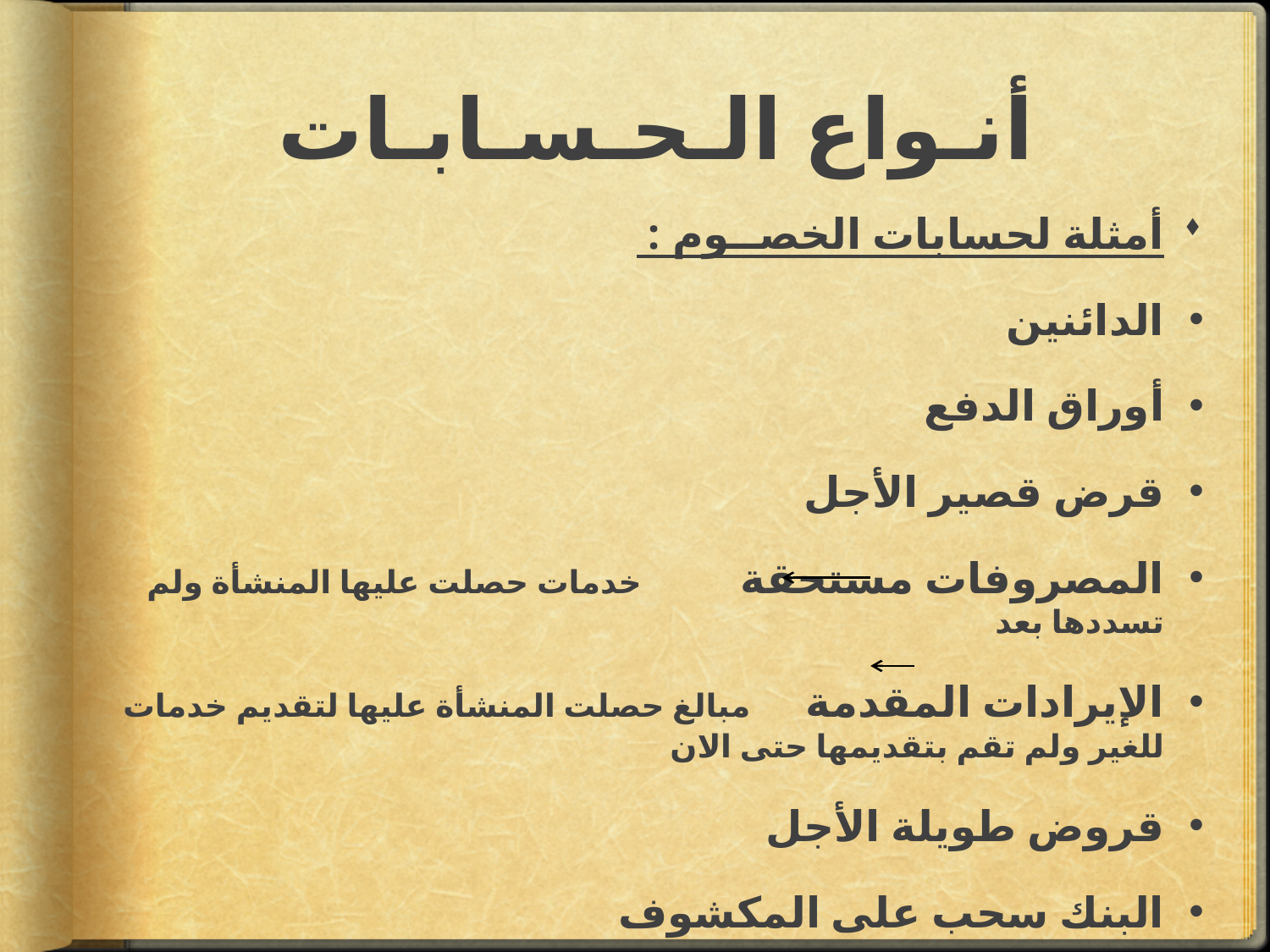

# أنـواع الـحـسـابـات
أمثلة لحسابات الخصــوم :
الدائنين
أوراق الدفع
قرض قصير الأجل
المصروفات مستحقة         خدمات حصلت عليها المنشأة ولم تسددها بعد
الإيرادات المقدمة     مبالغ حصلت المنشأة عليها لتقديم خدمات للغير ولم تقم بتقديمها حتى الان
قروض طويلة الأجل
البنك سحب على المكشوف